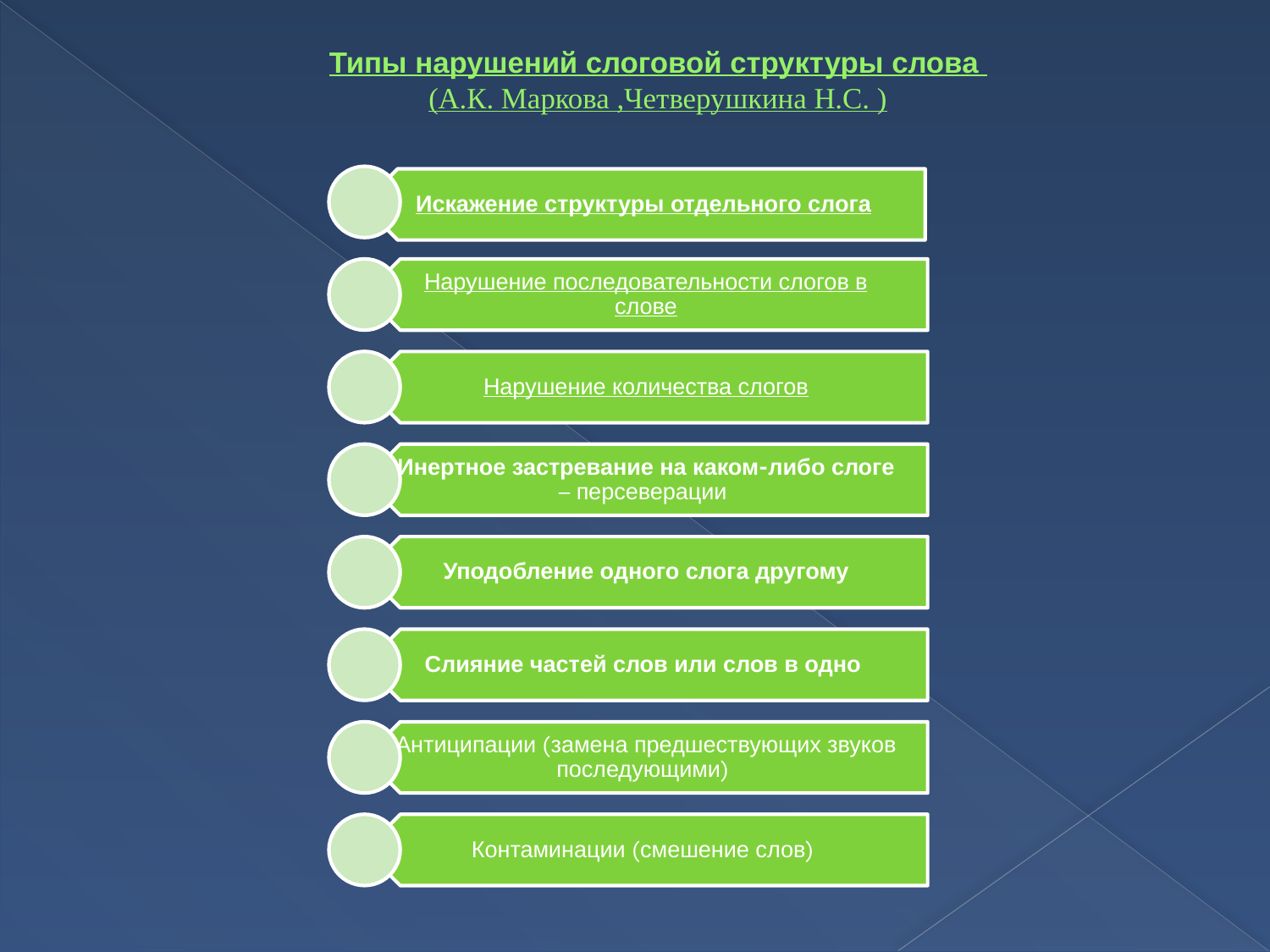

# Типы нарушений слоговой структуры слова (А.К. Маркова ,Четверушкина Н.С. )
Искажение структуры отдельного слога
Нарушение последовательности слогов в слове
Нарушение количества слогов
Инертное застревание на каком-либо слоге – персеверации
Уподобление одного слога другому
Слияние частей слов или слов в одно
Антиципации (замена предшествующих звуков последующими)
Контаминации (смешение слов)